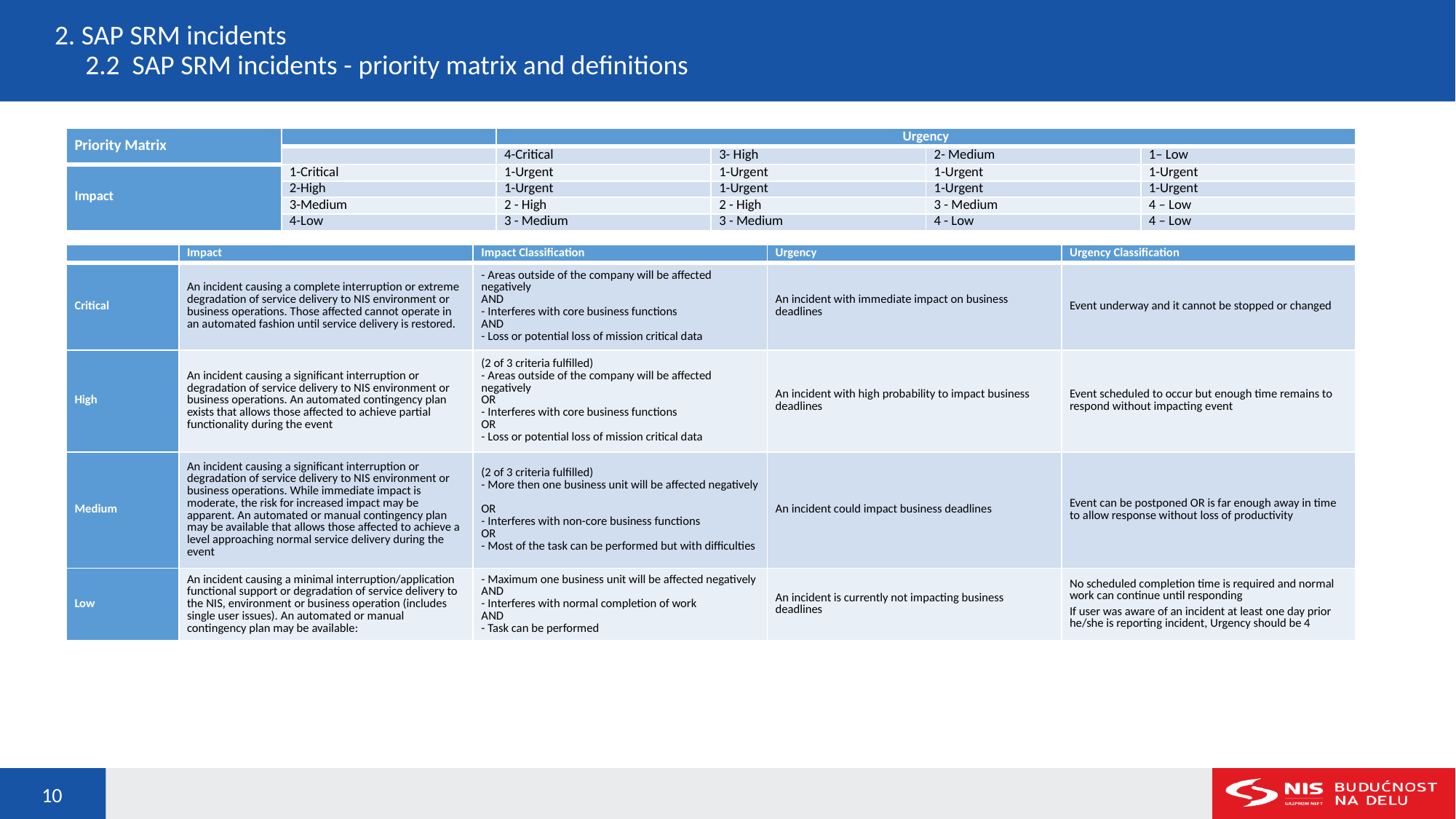

# 2. SAP SRM incidents 2.2  SAP SRM incidents - priority matrix and definitions

| Priority Matrix |  | Urgency |  |  |  |
| --- | --- | --- | --- | --- | --- |
|  |  | 4-Critical | 3- High | 2- Medium | 1– Low |
| Impact | 1-Critical | 1-Urgent | 1-Urgent | 1-Urgent | 1-Urgent |
|  | 2-High | 1-Urgent | 1-Urgent | 1-Urgent | 1-Urgent |
|  | 3-Medium | 2 - High | 2 - High | 3 - Medium | 4 – Low |
|  | 4-Low | 3 - Medium | 3 - Medium | 4 - Low | 4 – Low |
|  | Impact | Impact Classification | Urgency | Urgency Classification |
| --- | --- | --- | --- | --- |
| Critical | An incident causing a complete interruption or extreme degradation of service delivery to NIS environment or business operations. Those affected cannot operate in an automated fashion until service delivery is restored. | - Areas outside of the company will be affected negatively AND - Interferes with core business functions AND - Loss or potential loss of mission critical data | An incident with immediate impact on business deadlines | Event underway and it cannot be stopped or changed |
| High | An incident causing a significant interruption or degradation of service delivery to NIS environment or business operations. An automated contingency plan exists that allows those affected to achieve partial functionality during the event | (2 of 3 criteria fulfilled) - Areas outside of the company will be affected negatively OR - Interferes with core business functions OR - Loss or potential loss of mission critical data | An incident with high probability to impact business deadlines | Event scheduled to occur but enough time remains to respond without impacting event |
| Medium | An incident causing a significant interruption or degradation of service delivery to NIS environment or business operations. While immediate impact is moderate, the risk for increased impact may be apparent. An automated or manual contingency plan may be available that allows those affected to achieve a level approaching normal service delivery during the event | (2 of 3 criteria fulfilled) - More then one business unit will be affected negatively OR - Interferes with non-core business functions OR - Most of the task can be performed but with difficulties | An incident could impact business deadlines | Event can be postponed OR is far enough away in time to allow response without loss of productivity |
| Low | An incident causing a minimal interruption/application functional support or degradation of service delivery to the NIS, environment or business operation (includes single user issues). An automated or manual contingency plan may be available: | - Maximum one business unit will be affected negatively AND - Interferes with normal completion of work AND - Task can be performed | An incident is currently not impacting business deadlines | No scheduled completion time is required and normal work can continue until responding If user was aware of an incident at least one day prior he/she is reporting incident, Urgency should be 4 |
10